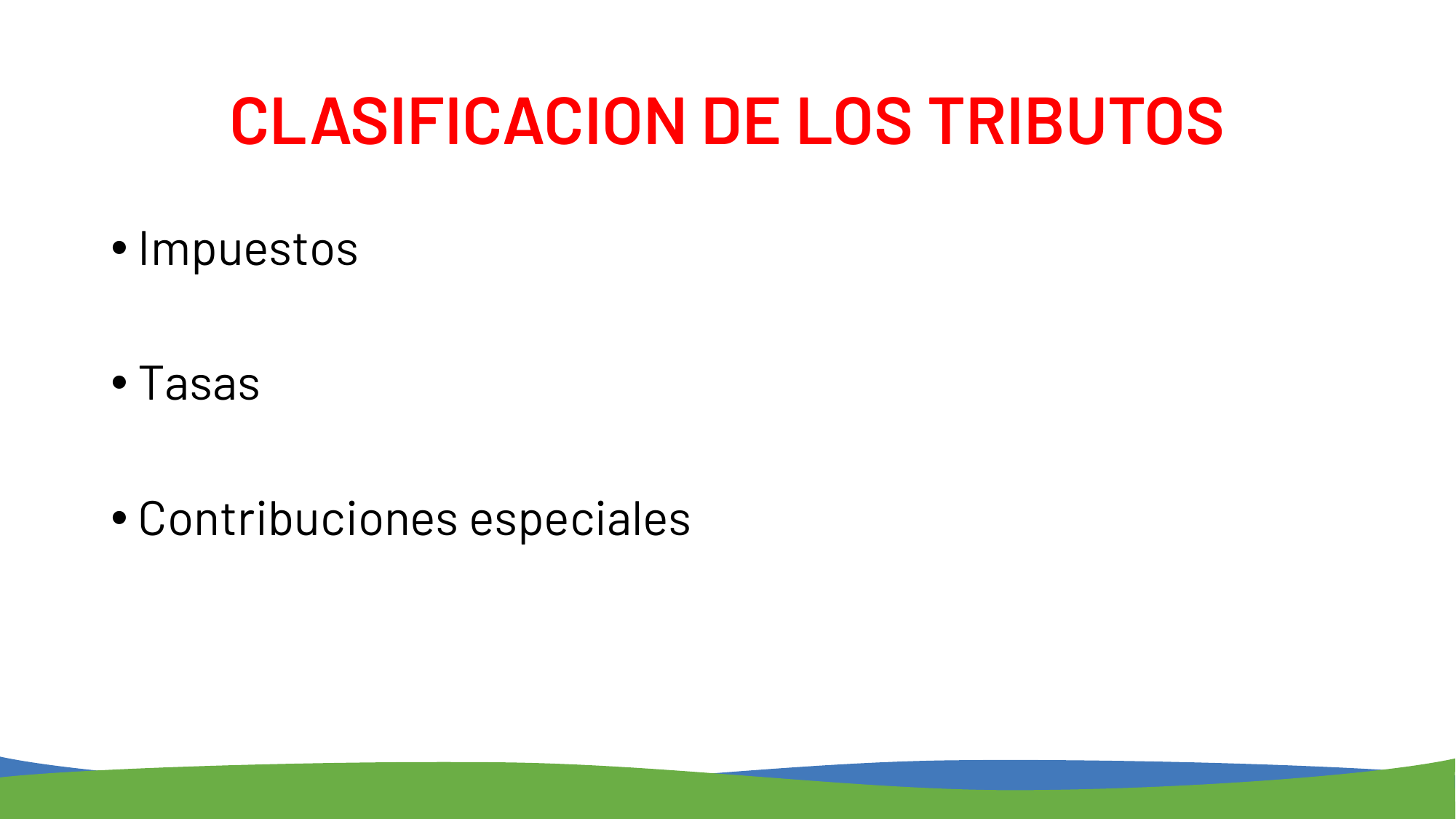

# CLASIFICACION DE LOS TRIBUTOS
Impuestos

Tasas

Contribuciones especiales